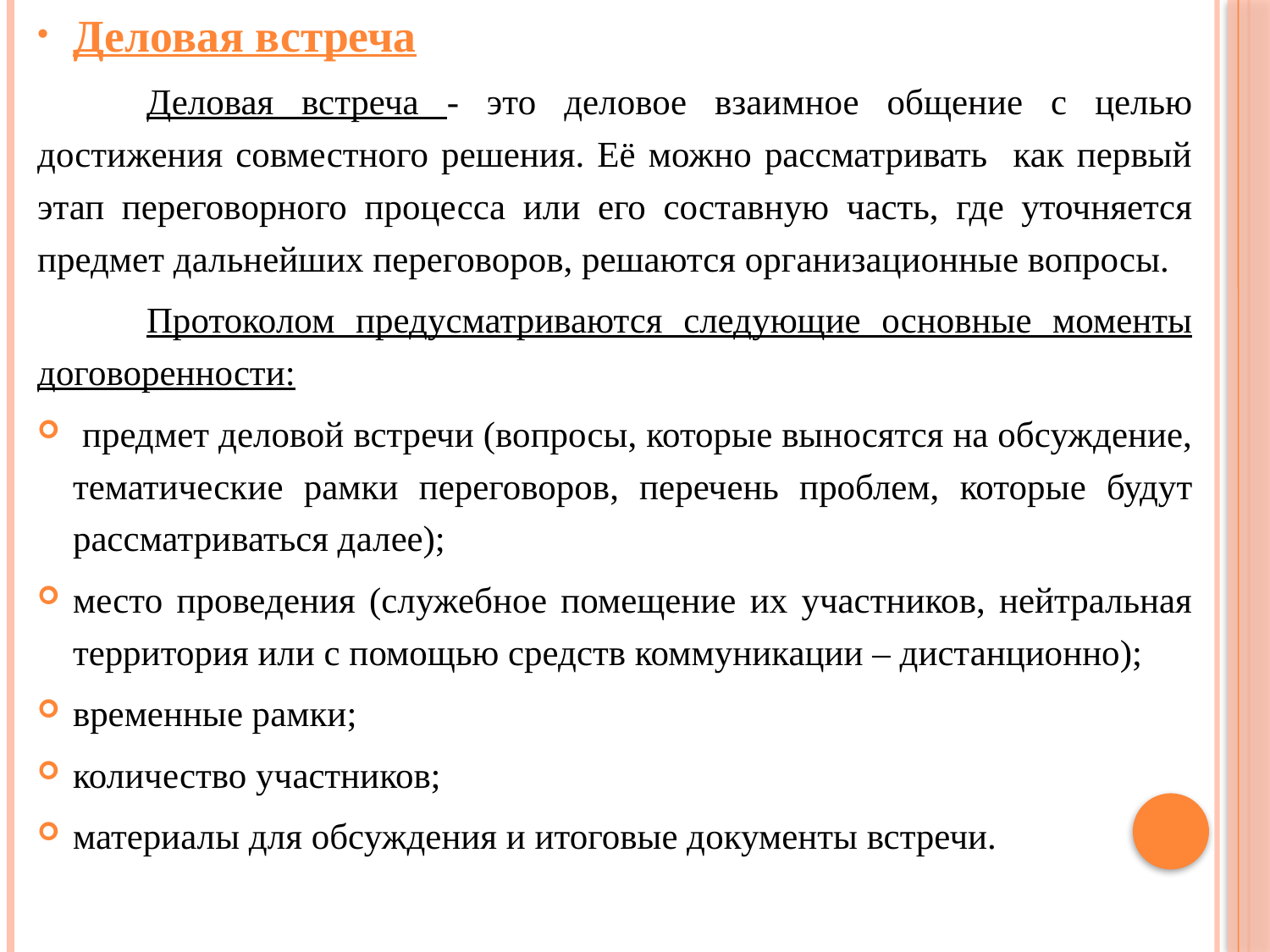

Деловая встреча
	Деловая встреча - это деловое взаимное общение с целью достижения совместного решения. Её можно рассматривать  как первый этап переговорного процесса или его составную часть, где уточняется предмет дальнейших переговоров, решаются организационные вопросы.
	Протоколом предусматриваются следующие основные моменты договоренности:
 предмет деловой встречи (вопросы, которые выносятся на обсуждение, тематические рамки переговоров, перечень проблем, которые будут рассматриваться далее);
место проведения (служебное помещение их участников, нейтральная территория или с помощью средств коммуникации – дистанционно);
временные рамки;
количество участников;
материалы для обсуждения и итоговые документы встречи.